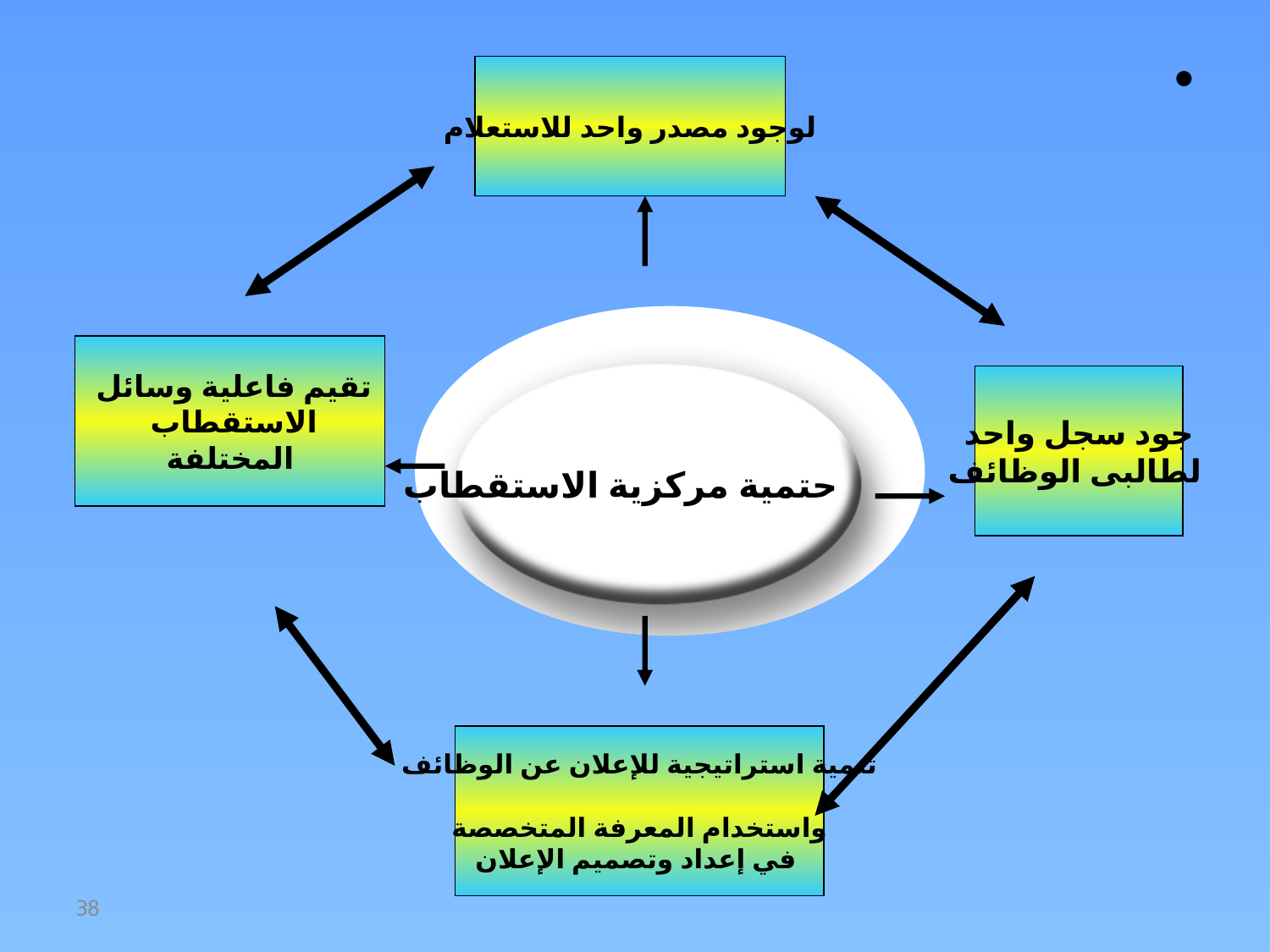

#
لوجود مصدر واحد للاستعلام

حتمية مركزية الاستقطاب
تقيم فاعلية وسائل
الاستقطاب
المختلفة
جود سجل واحد
 لطالبى الوظائف

تنمية استراتيجية للإعلان عن الوظائف

واستخدام المعرفة المتخصصة
 في إعداد وتصميم الإعلان
38